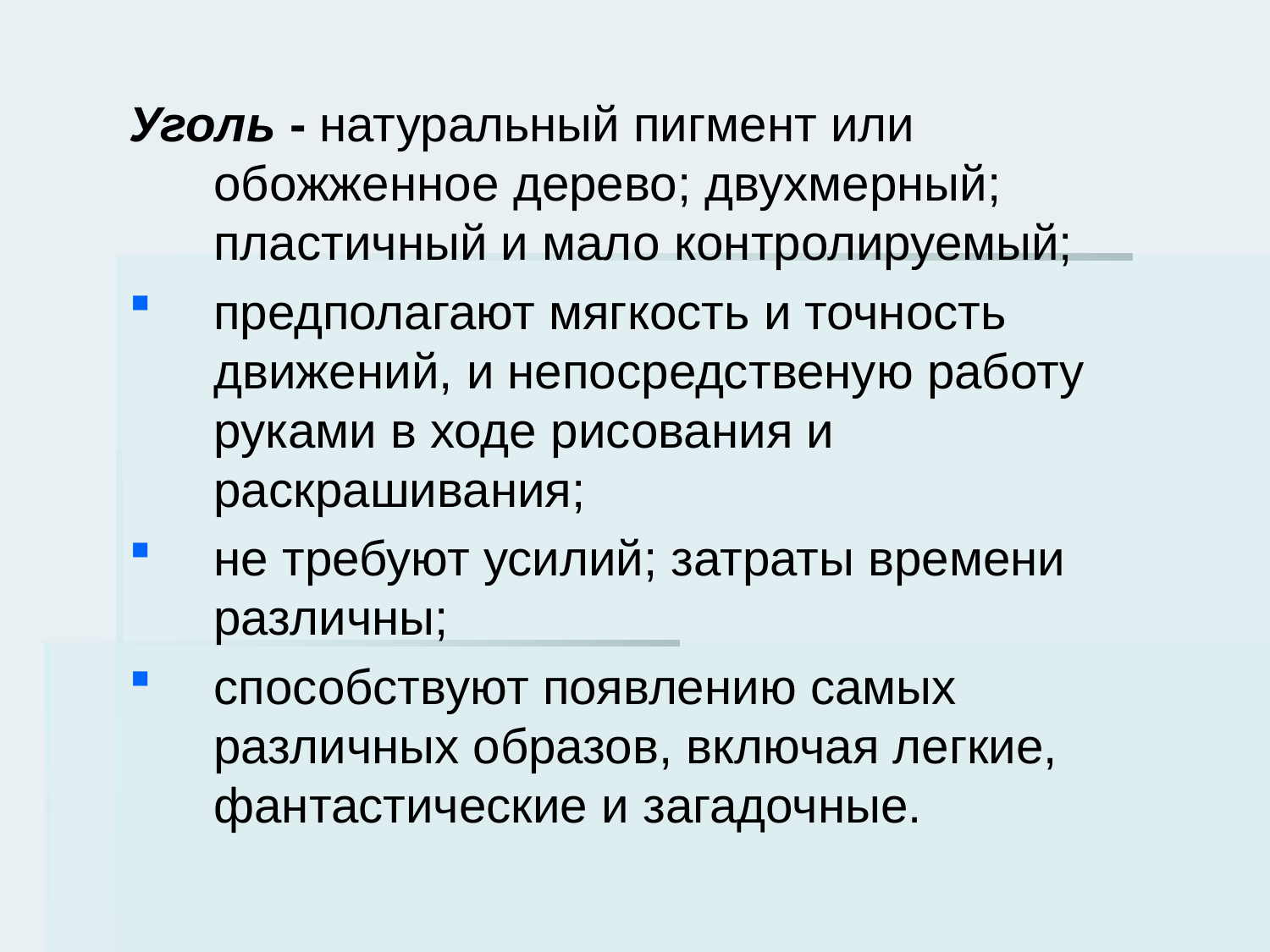

#
Уголь - натуральный пигмент или обожженное дерево; двухмерный; пластичный и мало контролируемый;
предполагают мягкость и точность движений, и непосредственую работу руками в ходе рисования и раскрашивания;
не требуют усилий; затраты времени различны;
способствуют появлению самых различных образов, включая легкие, фантастические и загадочные.